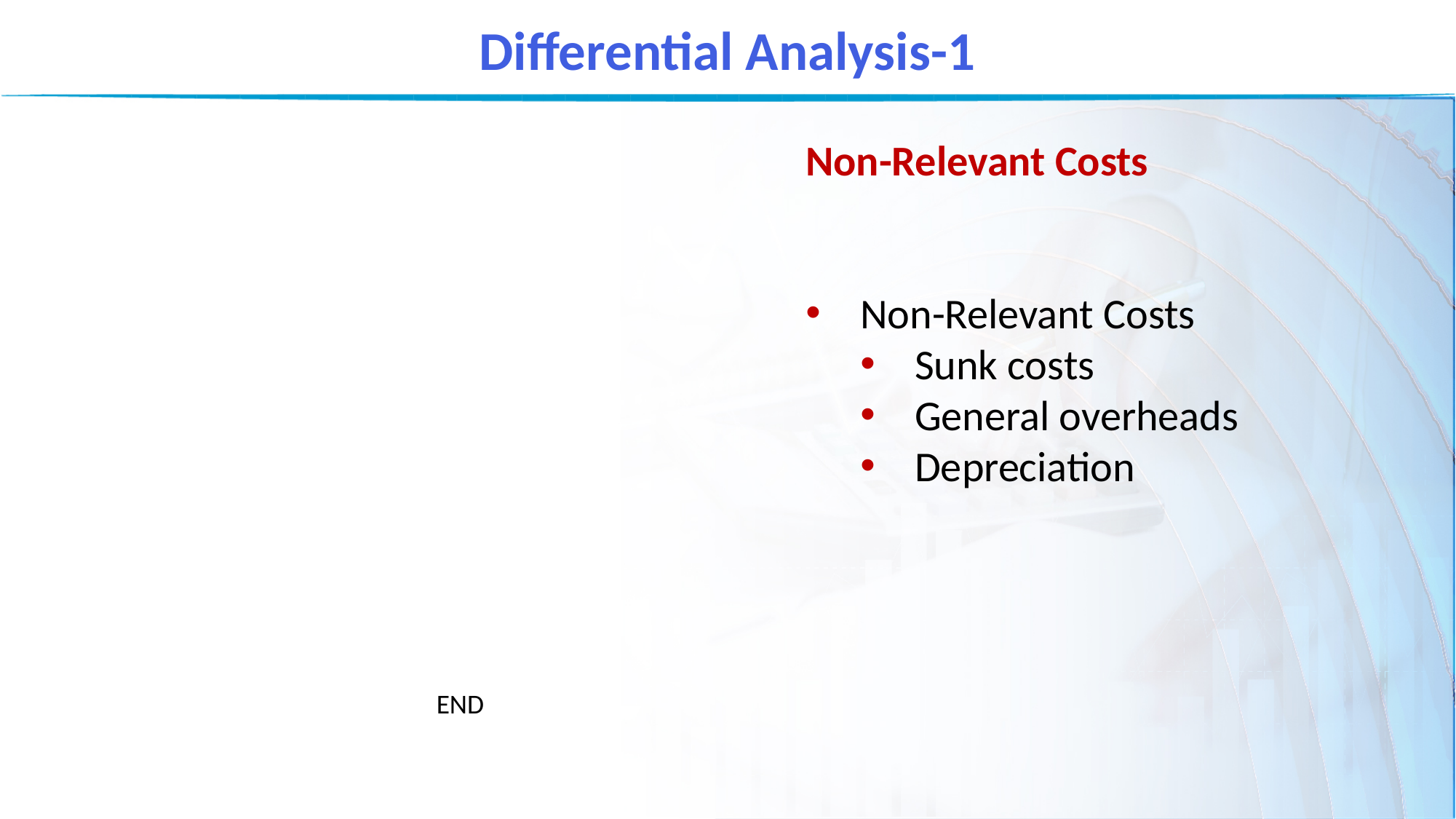

Differential Analysis-1
Non-Relevant Costs

Non-Relevant Costs
Sunk costs
General overheads
Depreciation
END